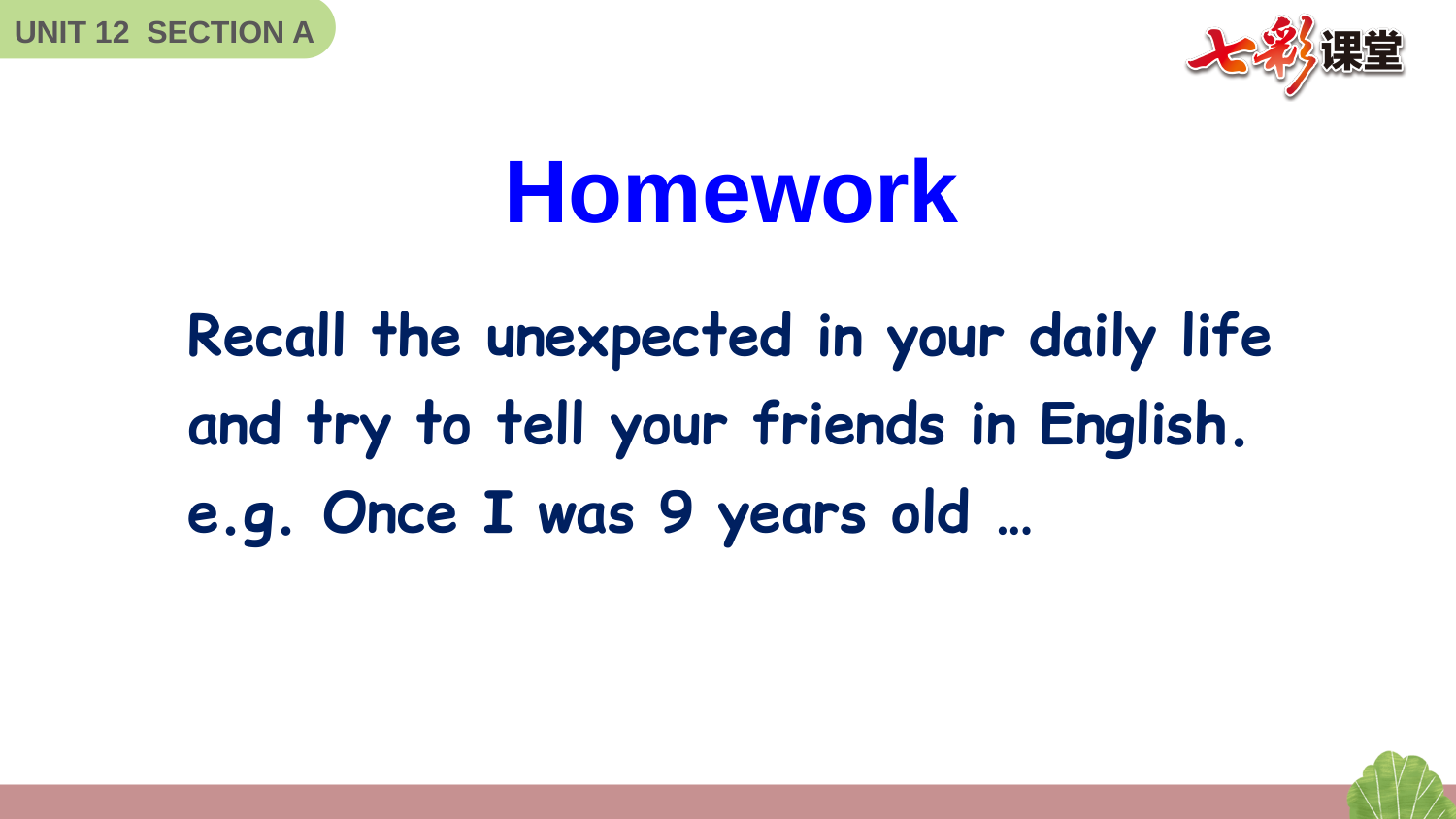

Homework
Recall the unexpected in your daily life and try to tell your friends in English.
e.g. Once I was 9 years old …